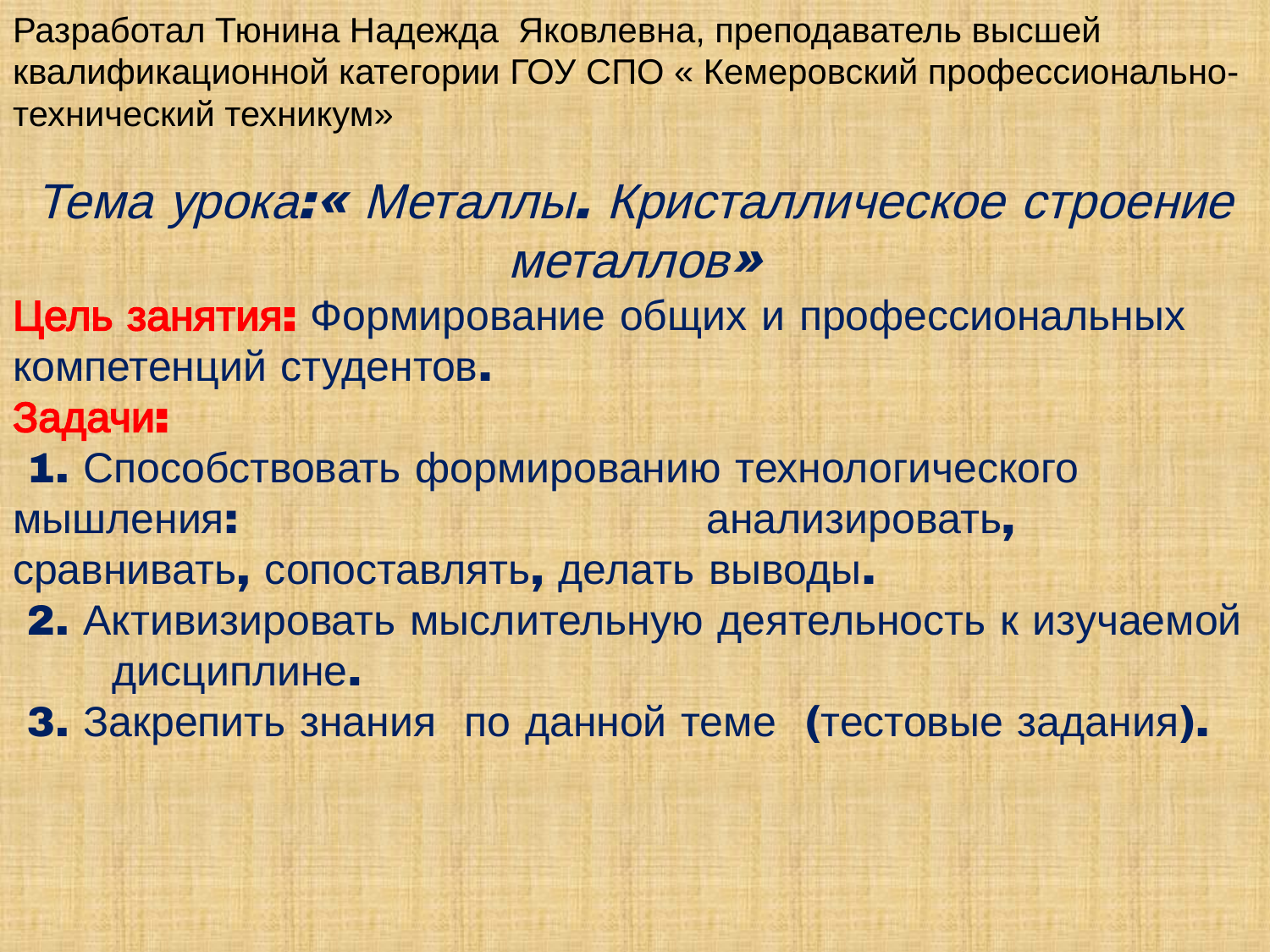

Разработал Тюнина Надежда  Яковлевна, преподаватель высшей квалификационной категории ГОУ СПО « Кемеровский профессионально-технический техникум»
Тема урока:« Металлы. Кристаллическое строение металлов»
Цель занятия: Формирование общих и профессиональных компетенций студентов.
Задачи:
 1. Способствовать формированию технологического мышления:                                 анализировать, сравнивать, сопоставлять, делать выводы.
 2. Активизировать мыслительную деятельность к изучаемой         дисциплине.
 3. Закрепить знания  по данной теме  (тестовые задания).